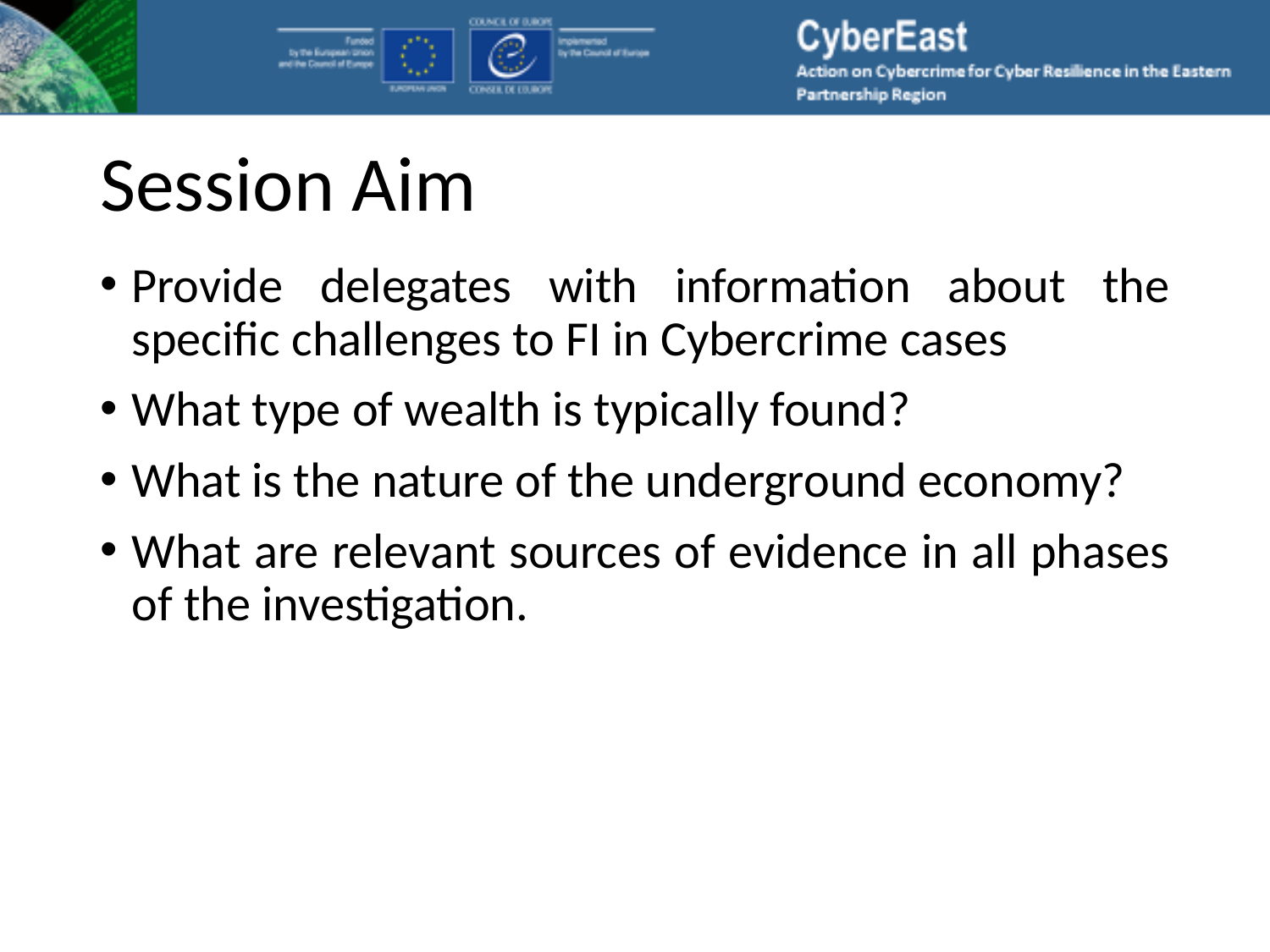

# Session Aim
Provide delegates with information about the specific challenges to FI in Cybercrime cases
What type of wealth is typically found?
What is the nature of the underground economy?
What are relevant sources of evidence in all phases of the investigation.